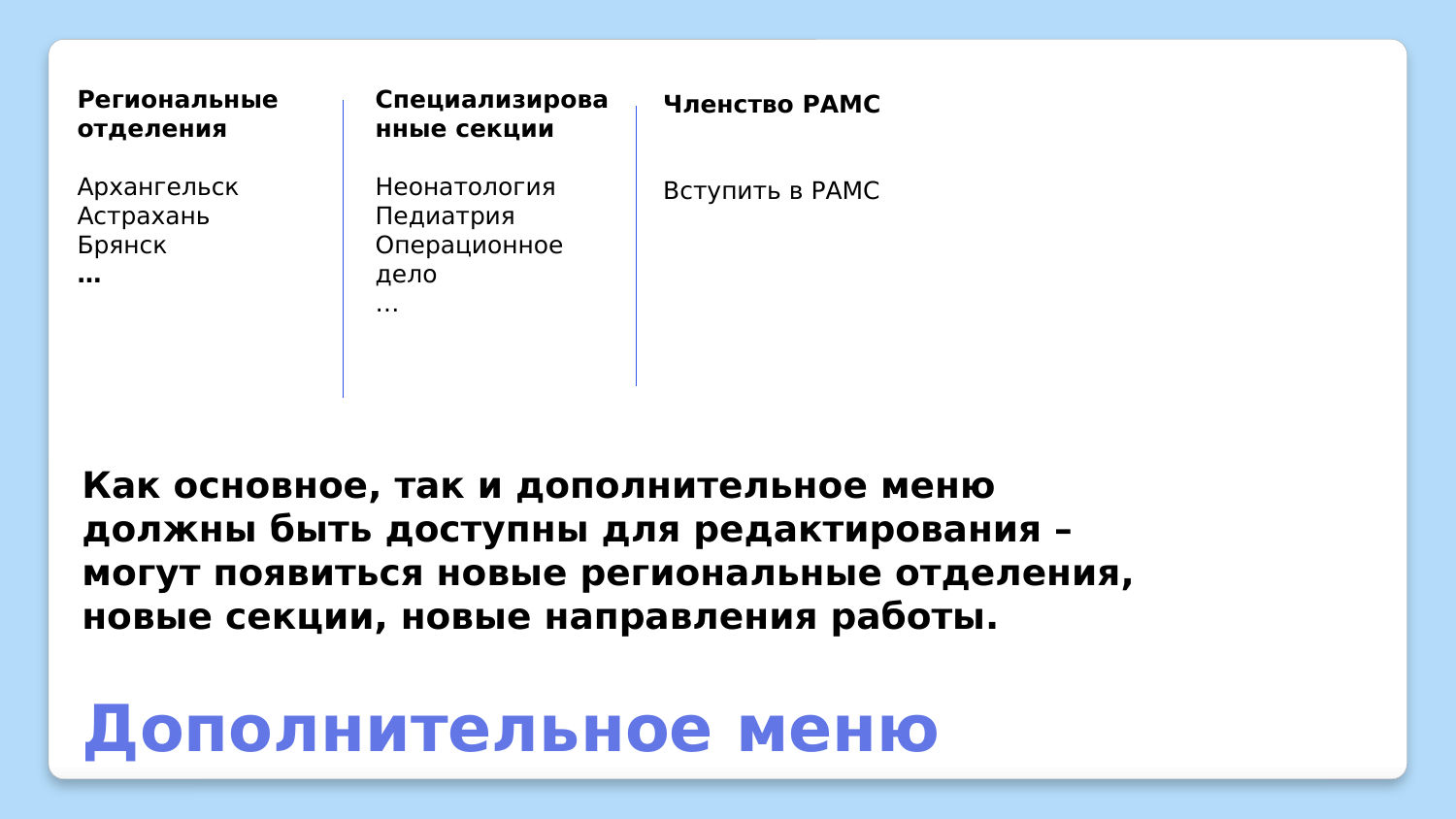

Региональные отделения

Архангельск
Астрахань
Брянск
…
Специализированные секции

Неонатология
Педиатрия
Операционное дело
…
Членство РАМС

Вступить в РАМС
Как основное, так и дополнительное меню должны быть доступны для редактирования – могут появиться новые региональные отделения, новые секции, новые направления работы.
Дополнительное меню